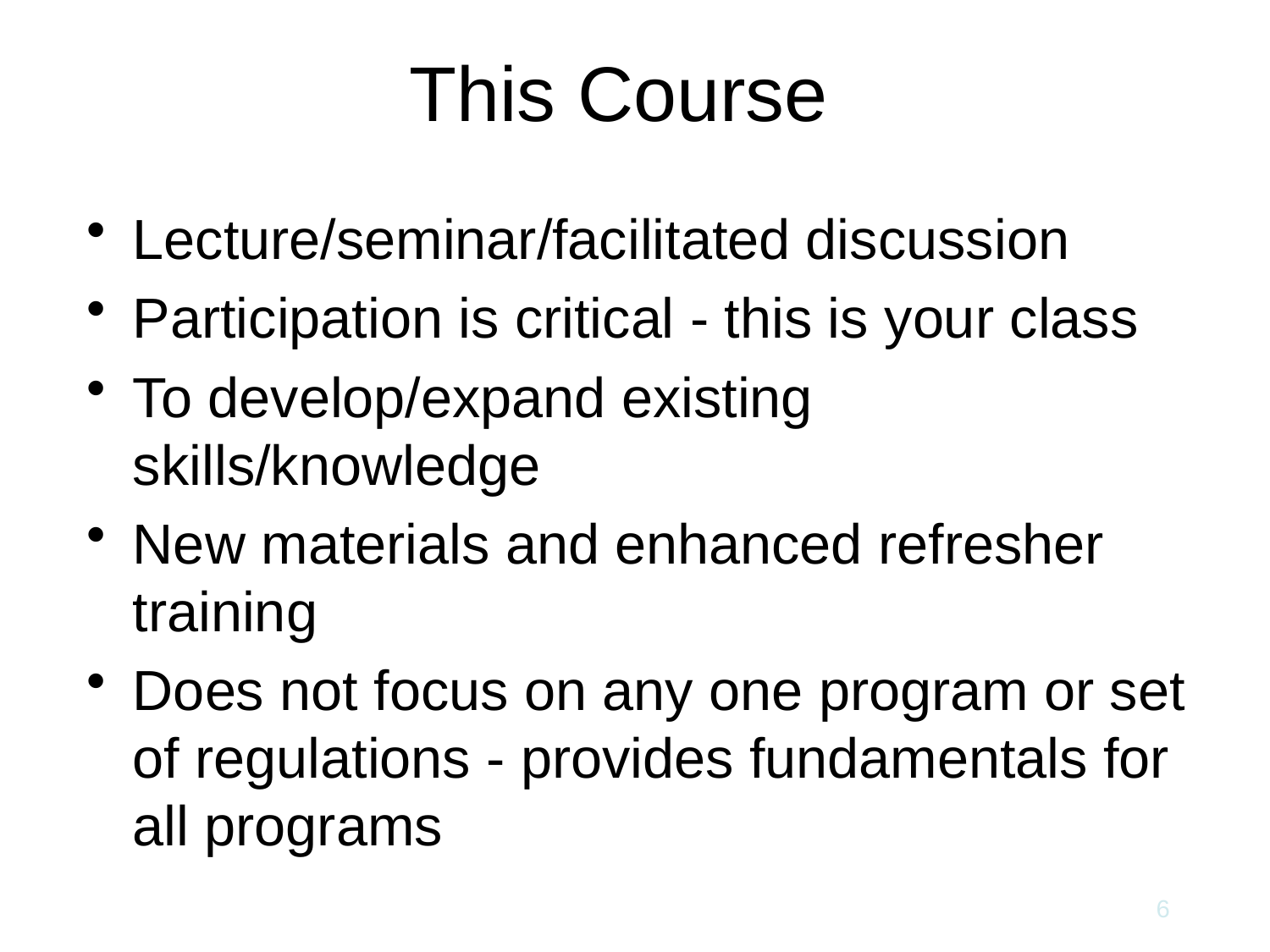

This Course
Lecture/seminar/facilitated discussion
Participation is critical - this is your class
To develop/expand existing skills/knowledge
New materials and enhanced refresher training
Does not focus on any one program or set of regulations - provides fundamentals for all programs
6